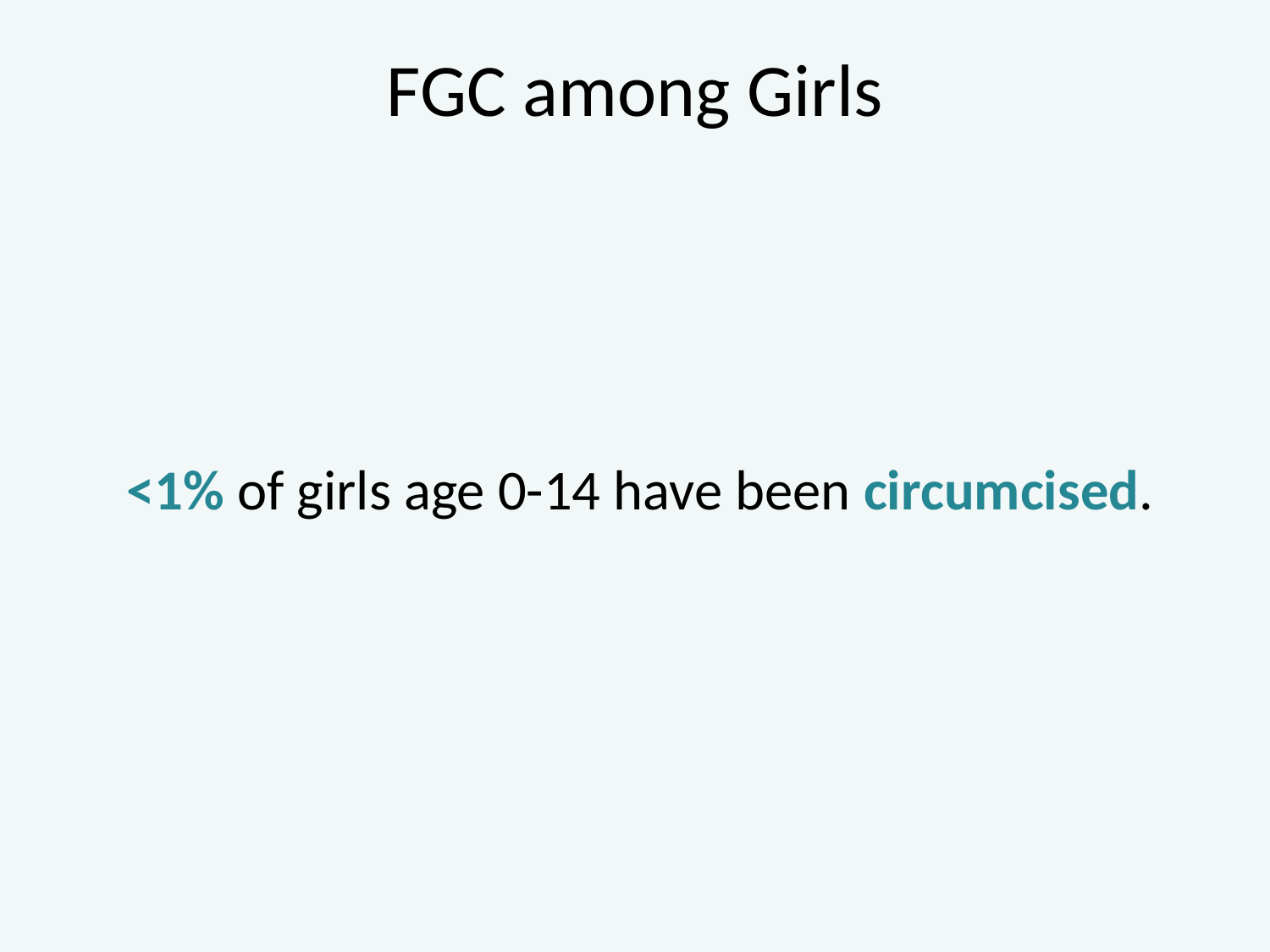

# FGC among Girls
<1% of girls age 0-14 have been circumcised.